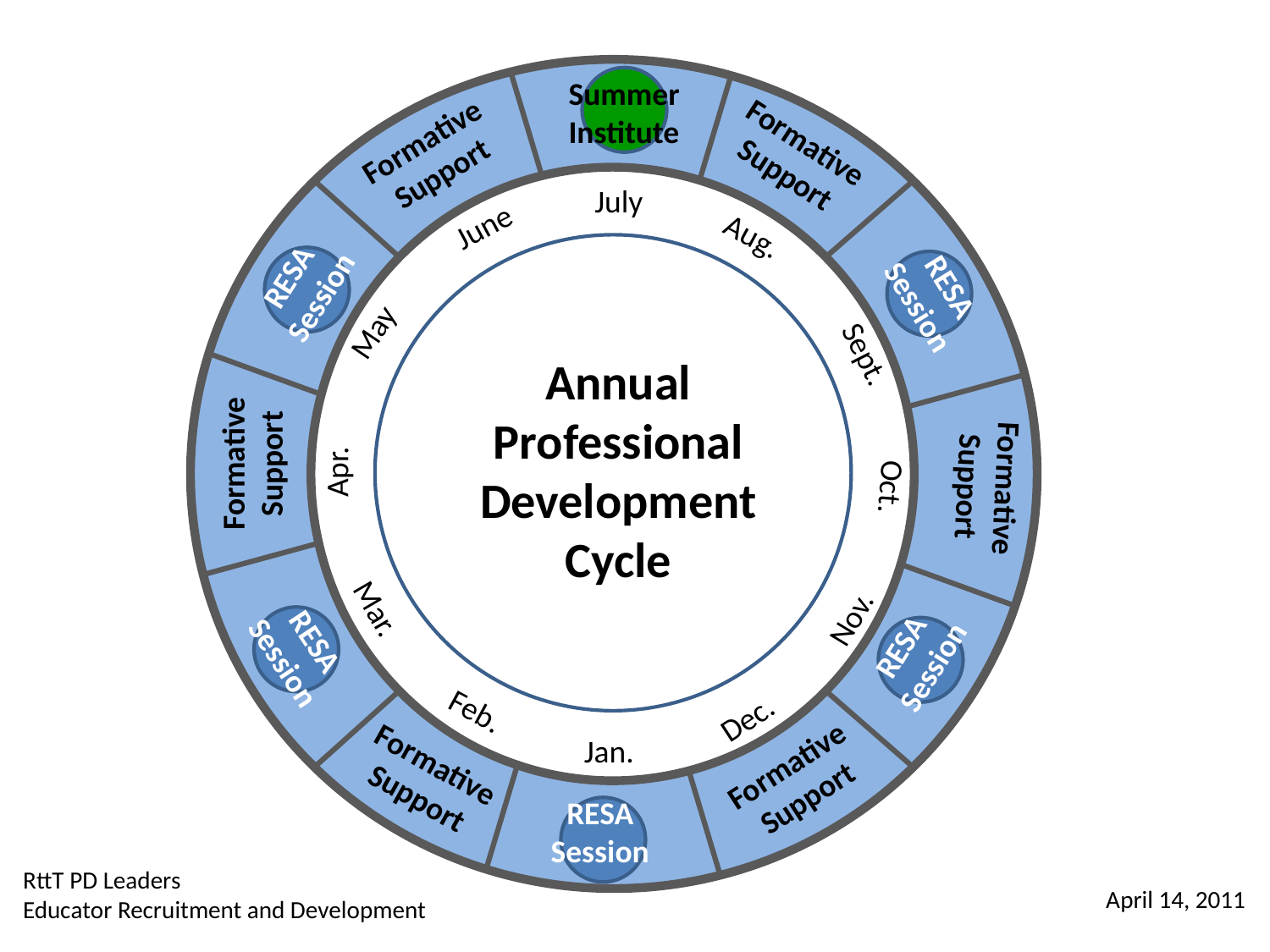

Summer
Institute

Formative
Support
Formative
Support

July
June
Aug.

RESA
Session

RESA
Session
May
Sept.
Annual
Professional
Development
Cycle
Formative
Support
Apr.
Formative
Support
Oct.
Mar.
Nov.
RESA
Session

RESA
Session

Feb.
Dec.
Jan.
Formative
Support
Formative
Support
RESA
Session

RttT PD Leaders
Educator Recruitment and Development
April 14, 2011